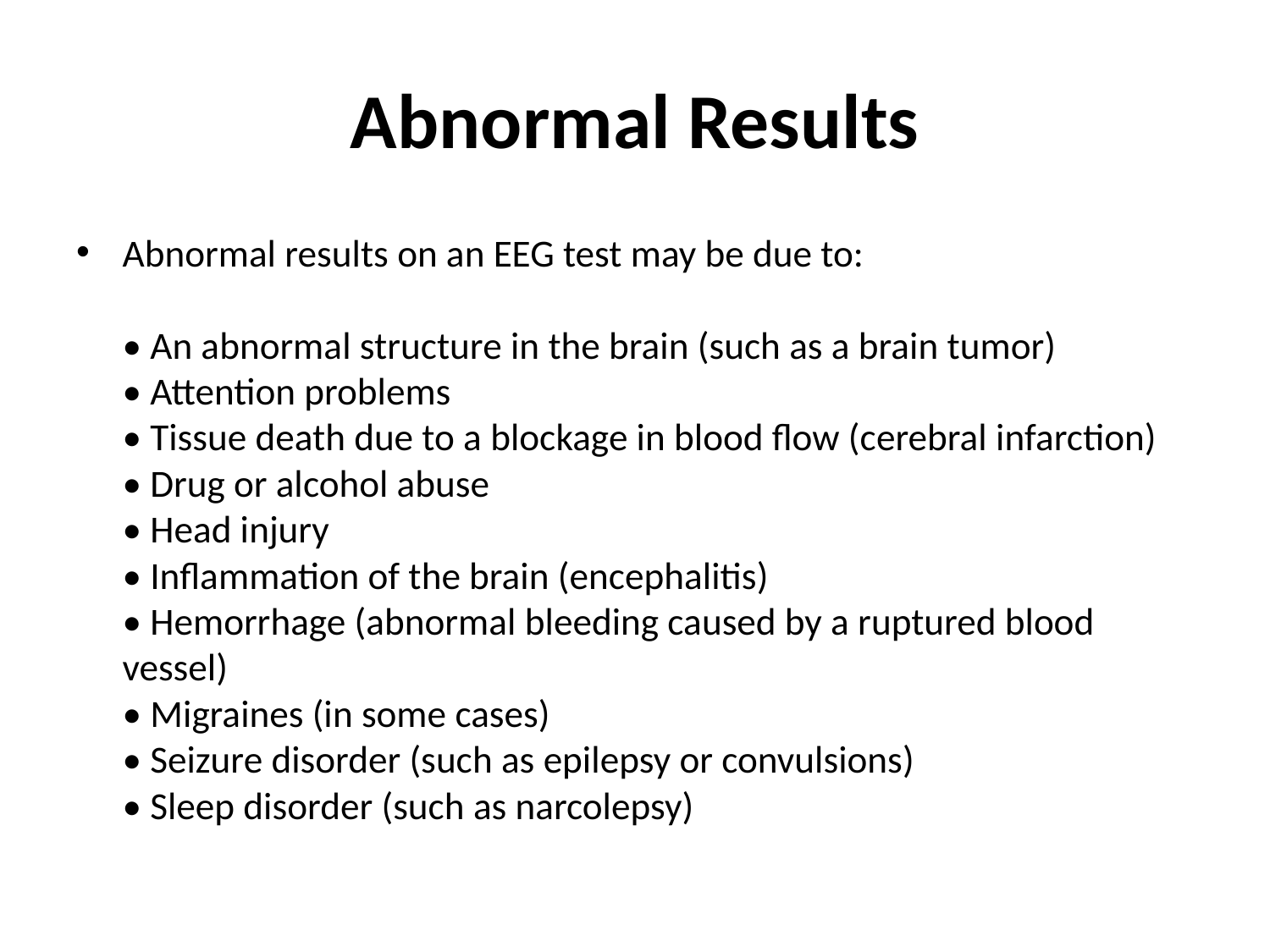

# Abnormal Results
Abnormal results on an EEG test may be due to:
• An abnormal structure in the brain (such as a brain tumor)
• Attention problems
• Tissue death due to a blockage in blood flow (cerebral infarction)
• Drug or alcohol abuse
• Head injury
• Inflammation of the brain (encephalitis)
• Hemorrhage (abnormal bleeding caused by a ruptured blood vessel)
• Migraines (in some cases)
• Seizure disorder (such as epilepsy or convulsions)
• Sleep disorder (such as narcolepsy)